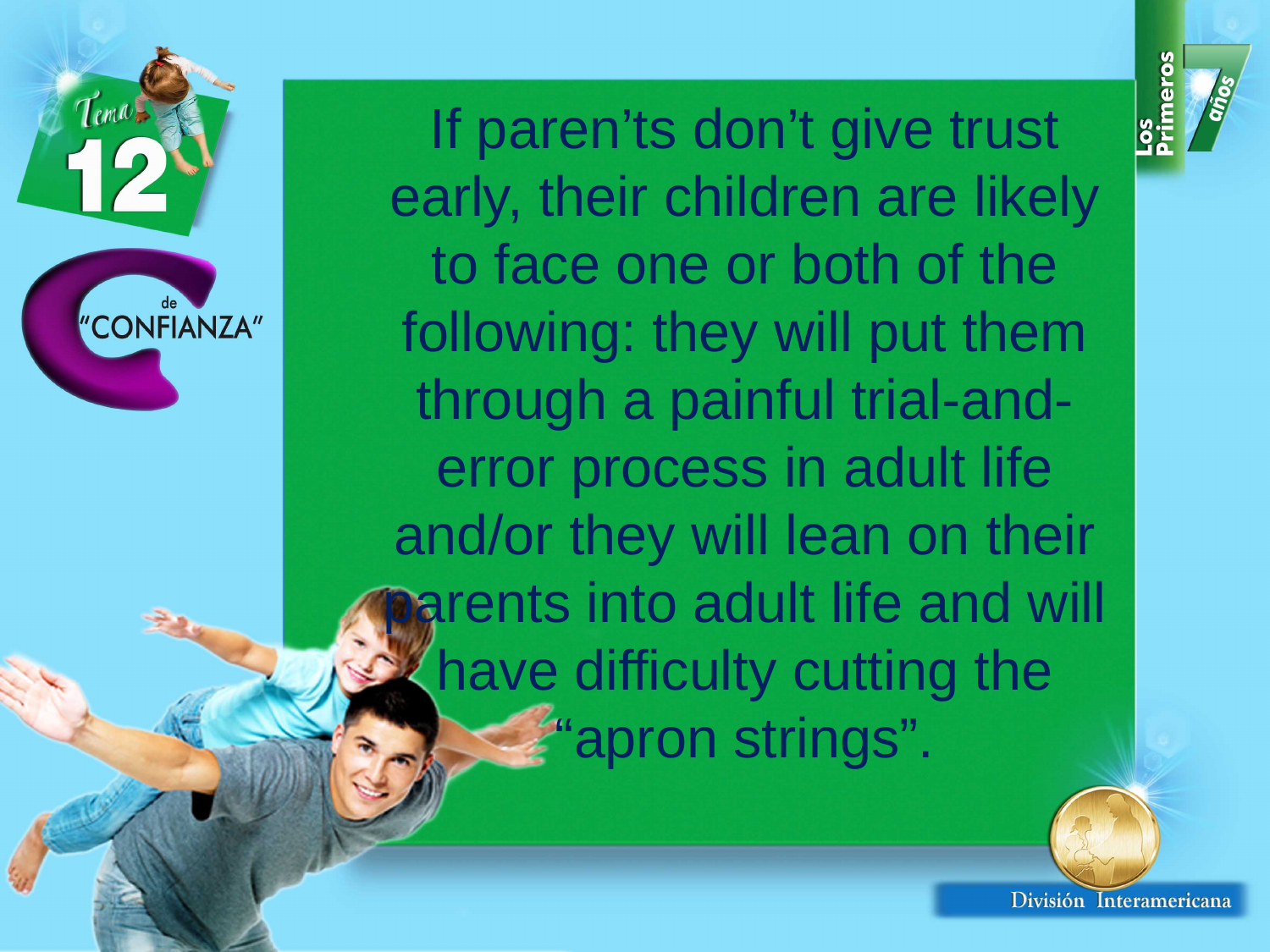

If paren’ts don’t give trust early, their children are likely to face one or both of the following: they will put them through a painful trial-and-error process in adult life and/or they will lean on their parents into adult life and will have difficulty cutting the “apron strings”.